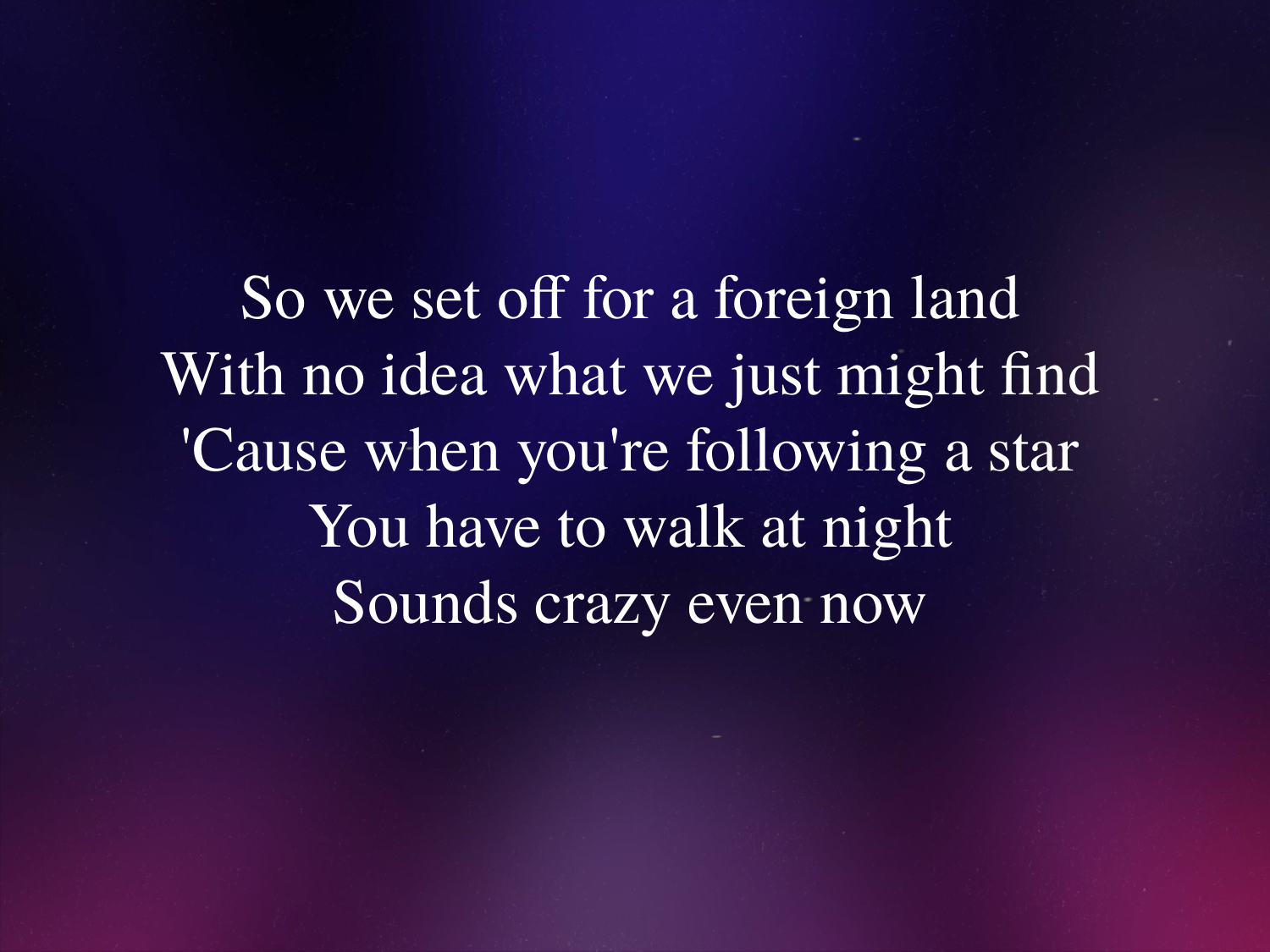

# So we set off for a foreign land With no idea what we just might find 'Cause when you're following a star You have to walk at night Sounds crazy even now